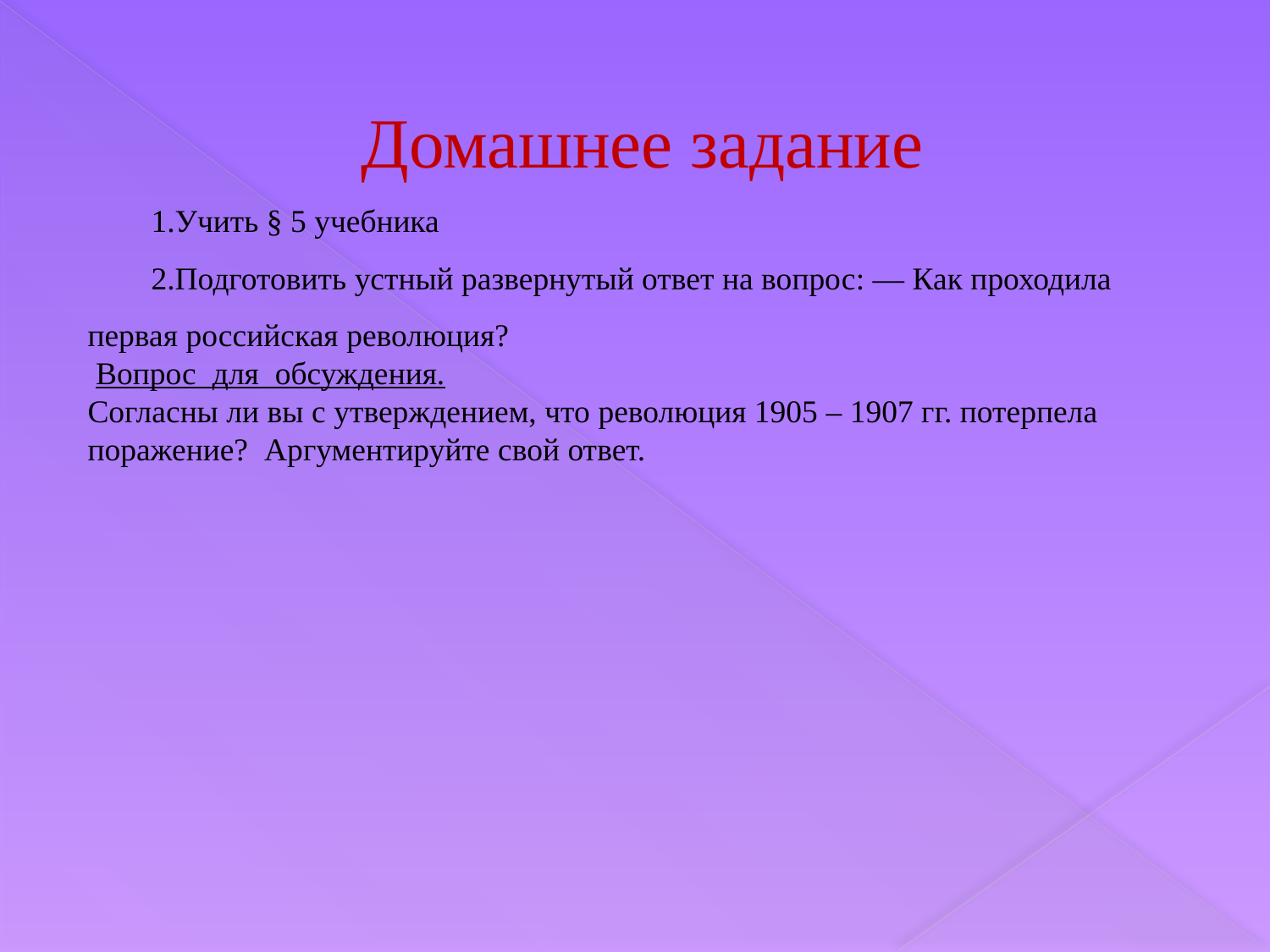

Домашнее задание
Учить § 5 учебника
Подготовить устный развернутый ответ на вопрос: — Как проходила первая российская революция?
 Вопрос  для  обсуждения.
Согласны ли вы с утверждением, что революция 1905 – 1907 гг. потерпела поражение?  Аргументируйте свой ответ.